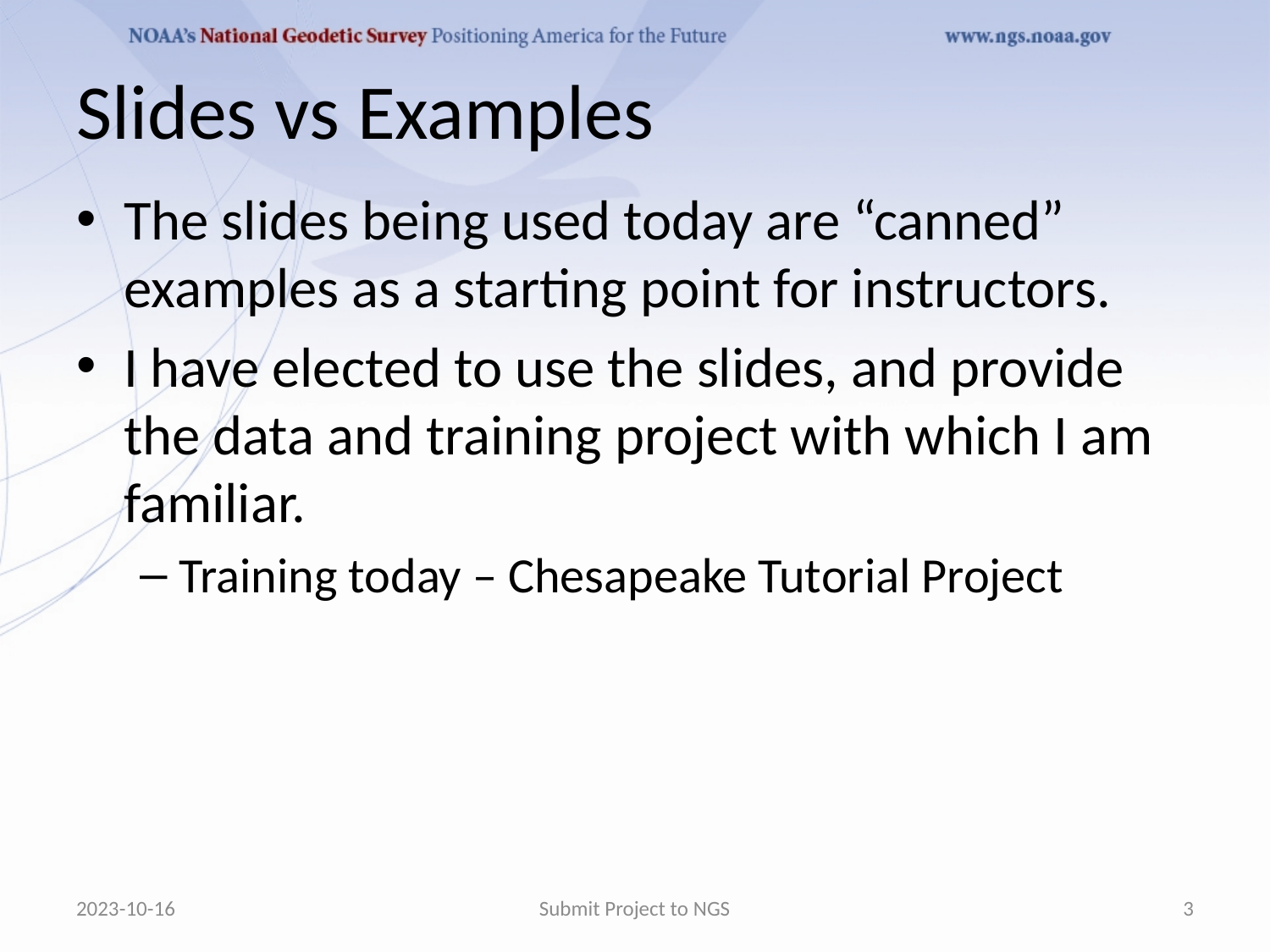

# Slides vs Examples
The slides being used today are “canned” examples as a starting point for instructors.
I have elected to use the slides, and provide the data and training project with which I am familiar.
Training today – Chesapeake Tutorial Project
2023-10-16
Submit Project to NGS
3